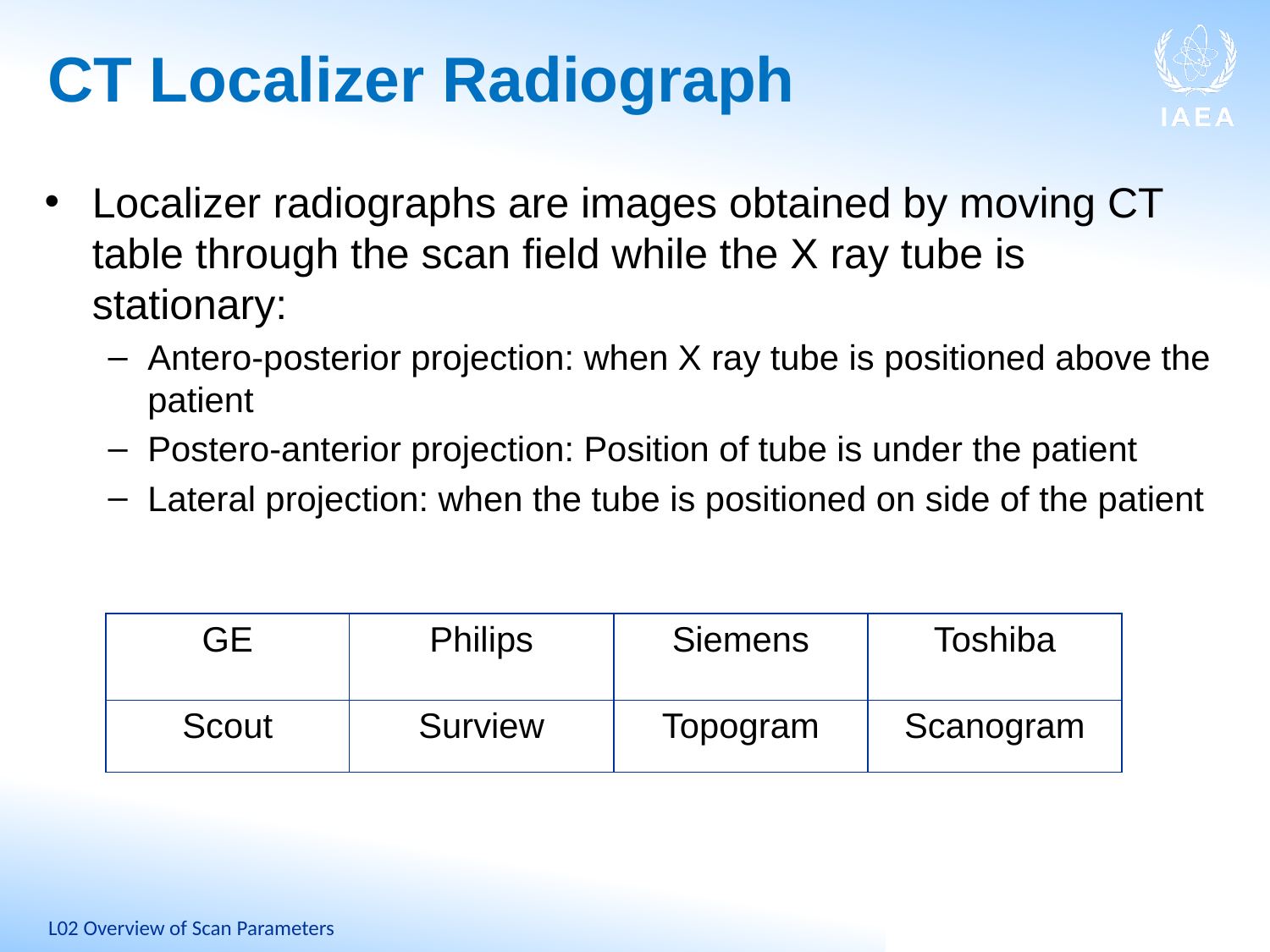

# CT Localizer Radiograph
Localizer radiographs are images obtained by moving CT table through the scan field while the X ray tube is stationary:
Antero-posterior projection: when X ray tube is positioned above the patient
Postero-anterior projection: Position of tube is under the patient
Lateral projection: when the tube is positioned on side of the patient
| GE | Philips | Siemens | Toshiba |
| --- | --- | --- | --- |
| Scout | Surview | Topogram | Scanogram |